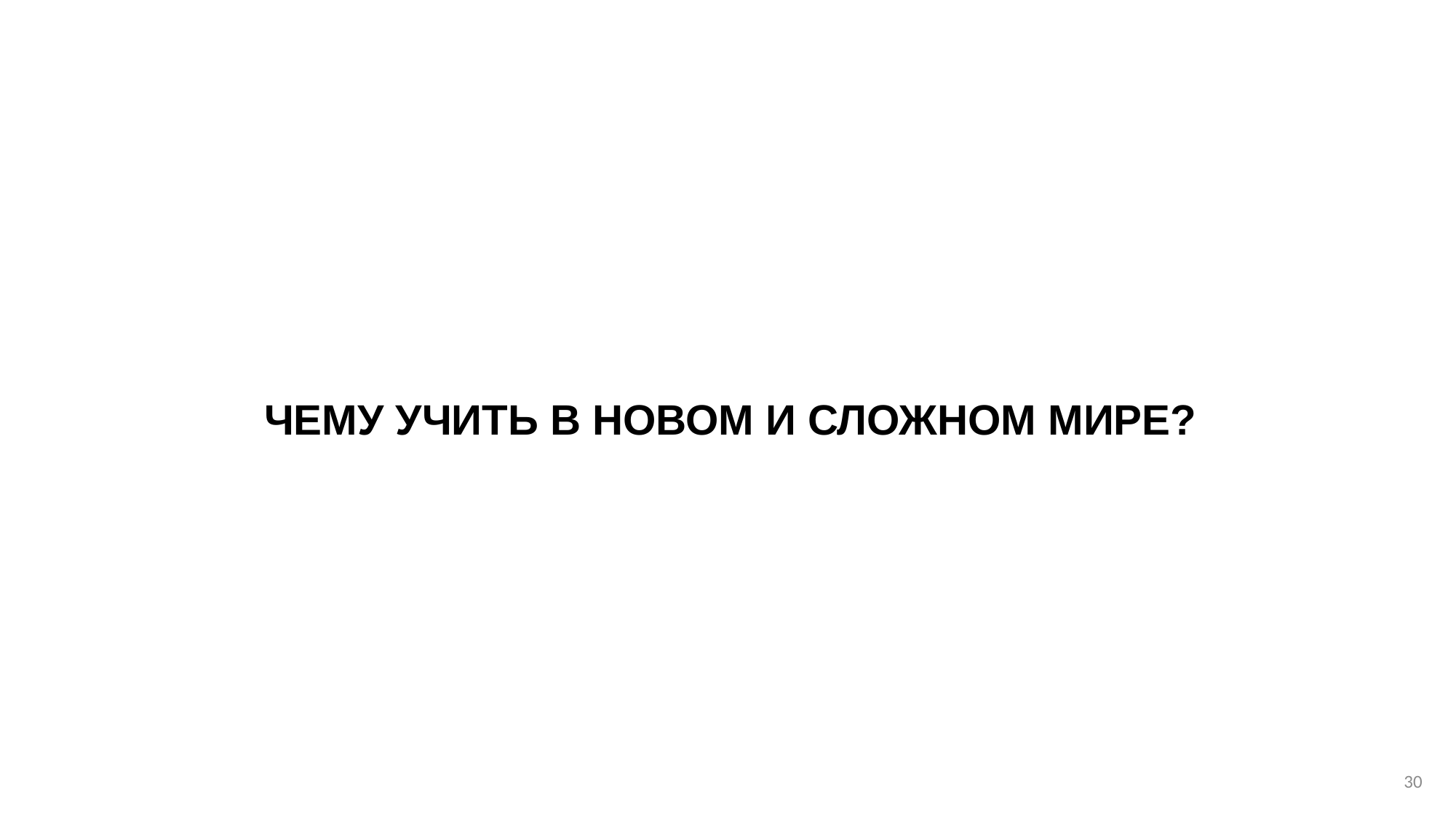

чему учить в новом и сложном мире?
30